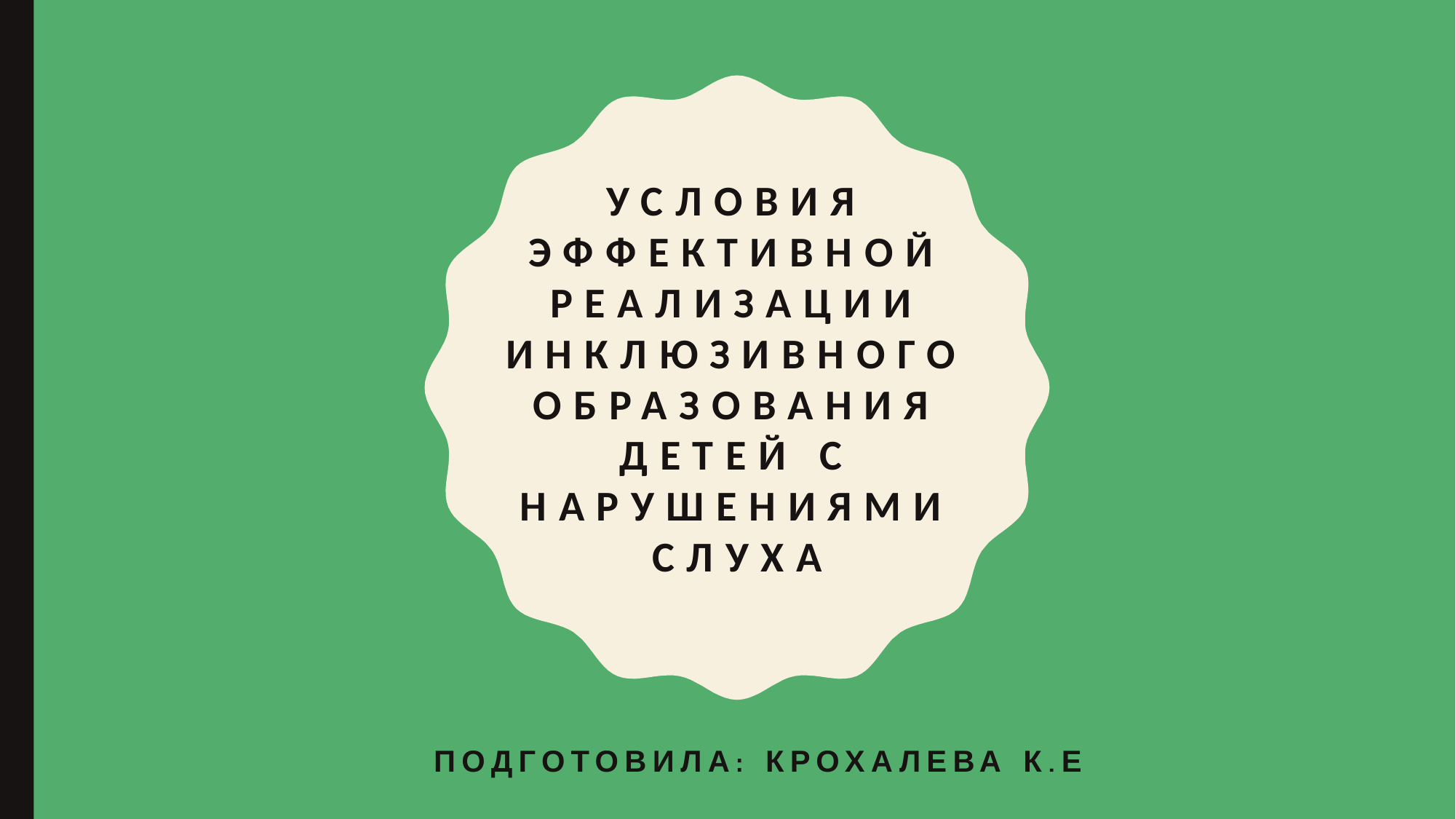

# Условия эффективной реализации инклюзивного образования детей с нарушениями слуха
Подготовила: Крохалева К.Е